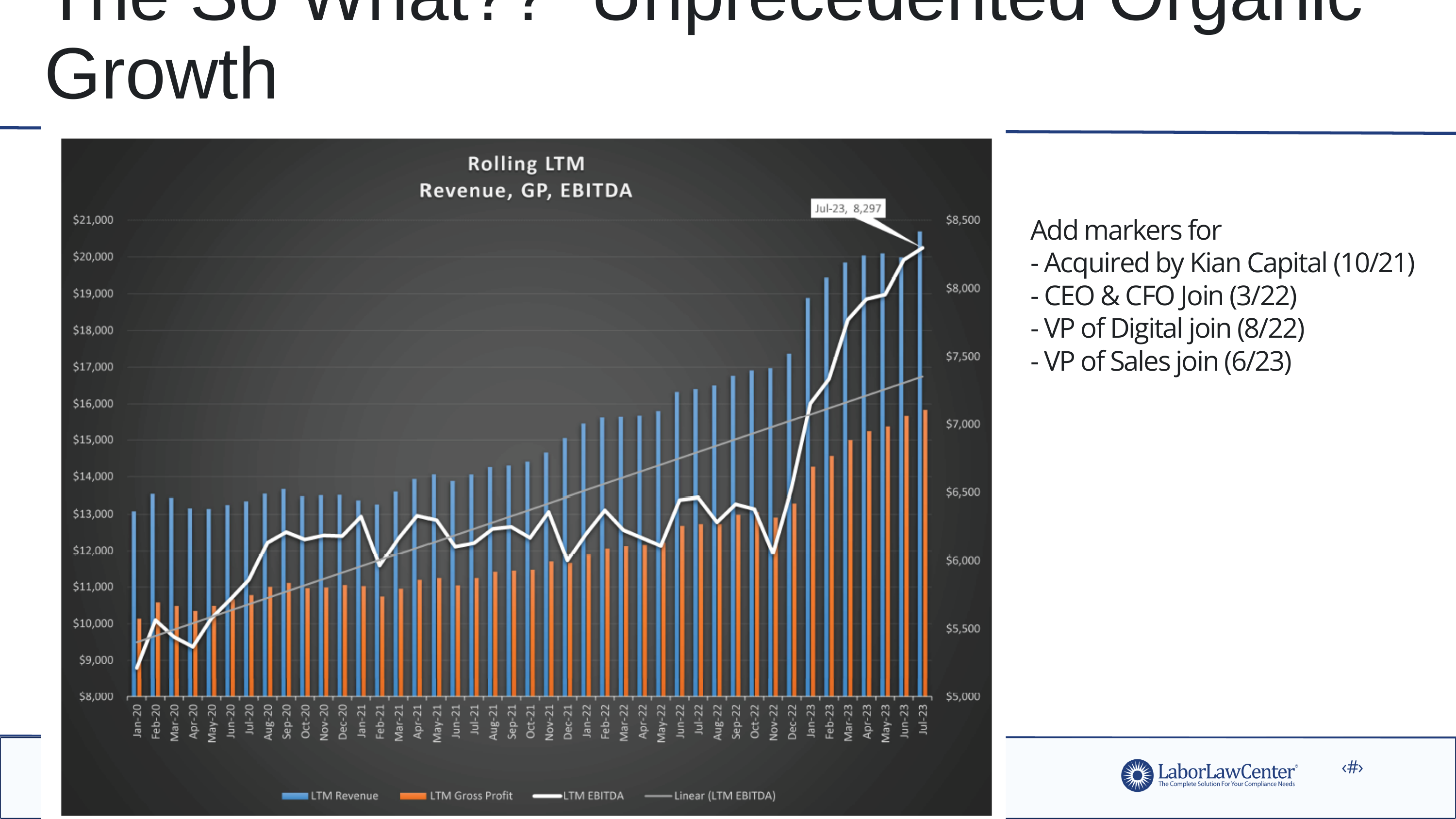

The So What??  Unprecedented Organic Growth

Add markers for
- Acquired by Kian Capital (10/21)
- CEO & CFO Join (3/22)
- VP of Digital join (8/22)
- VP of Sales join (6/23)

10/2/2023
‹#›